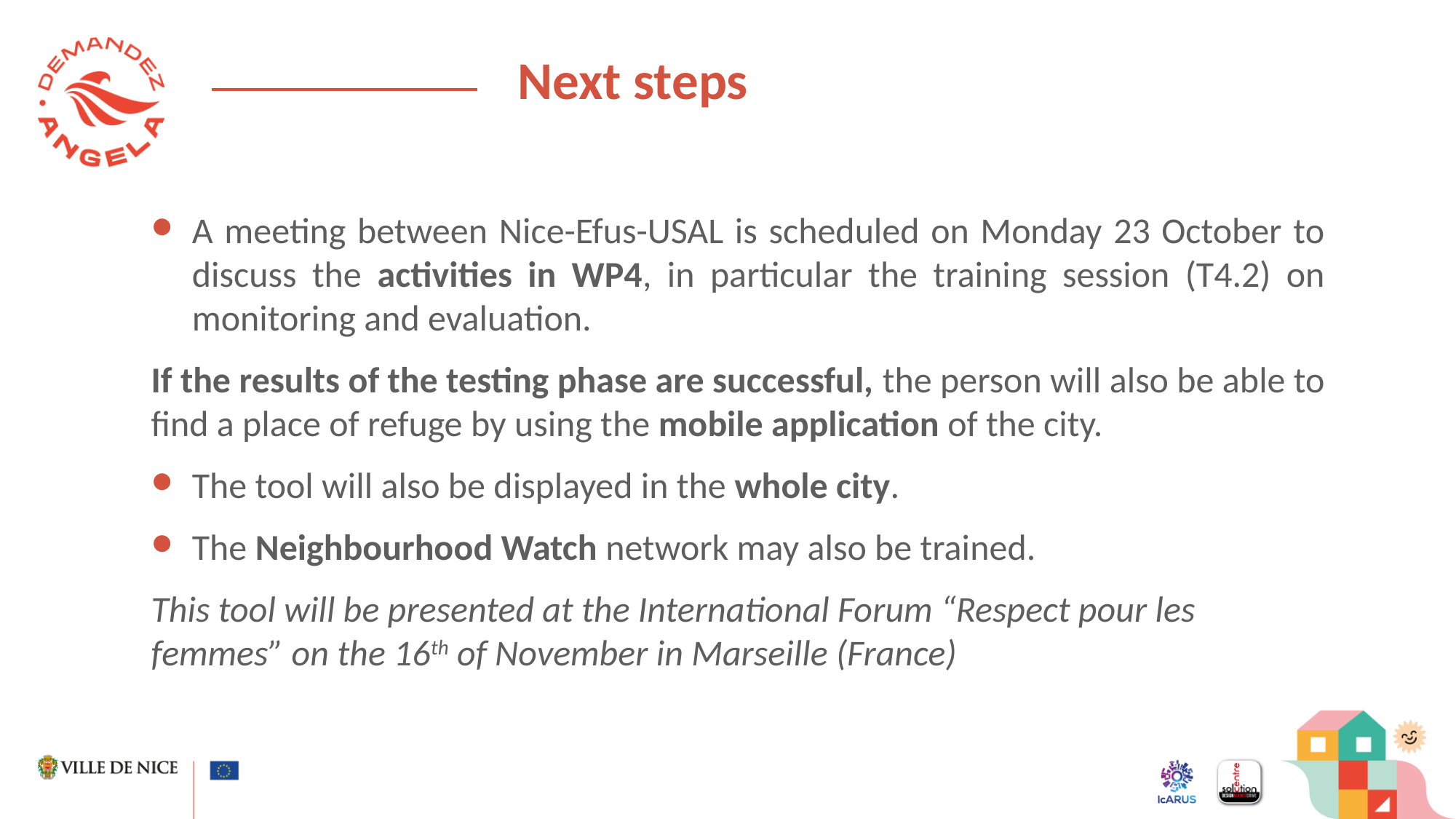

Next steps
A meeting between Nice-Efus-USAL is scheduled on Monday 23 October to discuss the activities in WP4, in particular the training session (T4.2) on monitoring and evaluation.
If the results of the testing phase are successful, the person will also be able to find a place of refuge by using the mobile application of the city.
The tool will also be displayed in the whole city.
The Neighbourhood Watch network may also be trained.
This tool will be presented at the International Forum “Respect pour les femmes” on the 16th of November in Marseille (France)